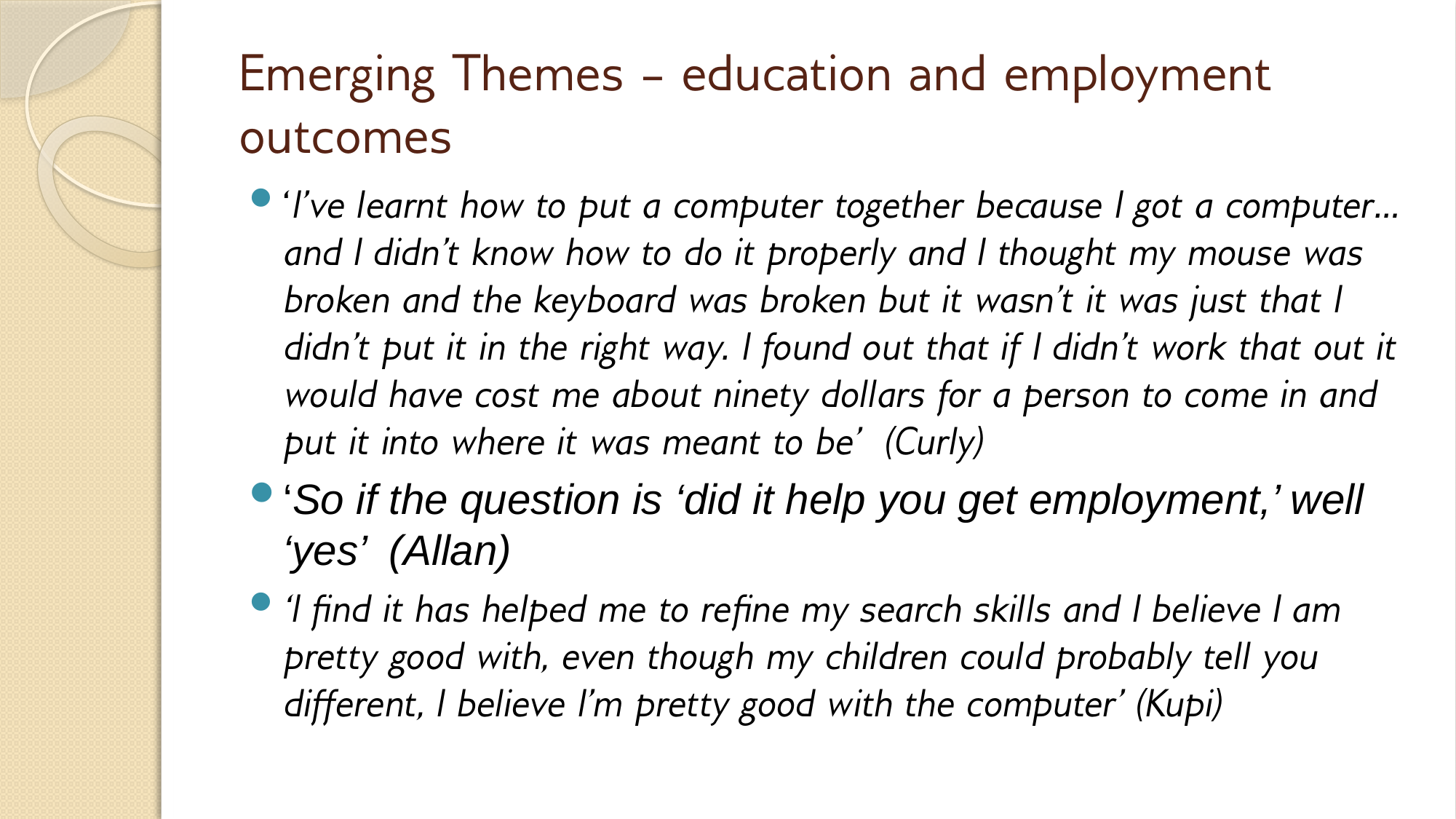

# Emerging Themes – education and employment outcomes
‘I’ve learnt how to put a computer together because I got a computer…and I didn’t know how to do it properly and I thought my mouse was broken and the keyboard was broken but it wasn’t it was just that I didn’t put it in the right way. I found out that if I didn’t work that out it would have cost me about ninety dollars for a person to come in and put it into where it was meant to be’  (Curly)
‘So if the question is ‘did it help you get employment,’ well ‘yes’  (Allan)
‘I find it has helped me to refine my search skills and I believe I am pretty good with, even though my children could probably tell you different, I believe I’m pretty good with the computer’ (Kupi)